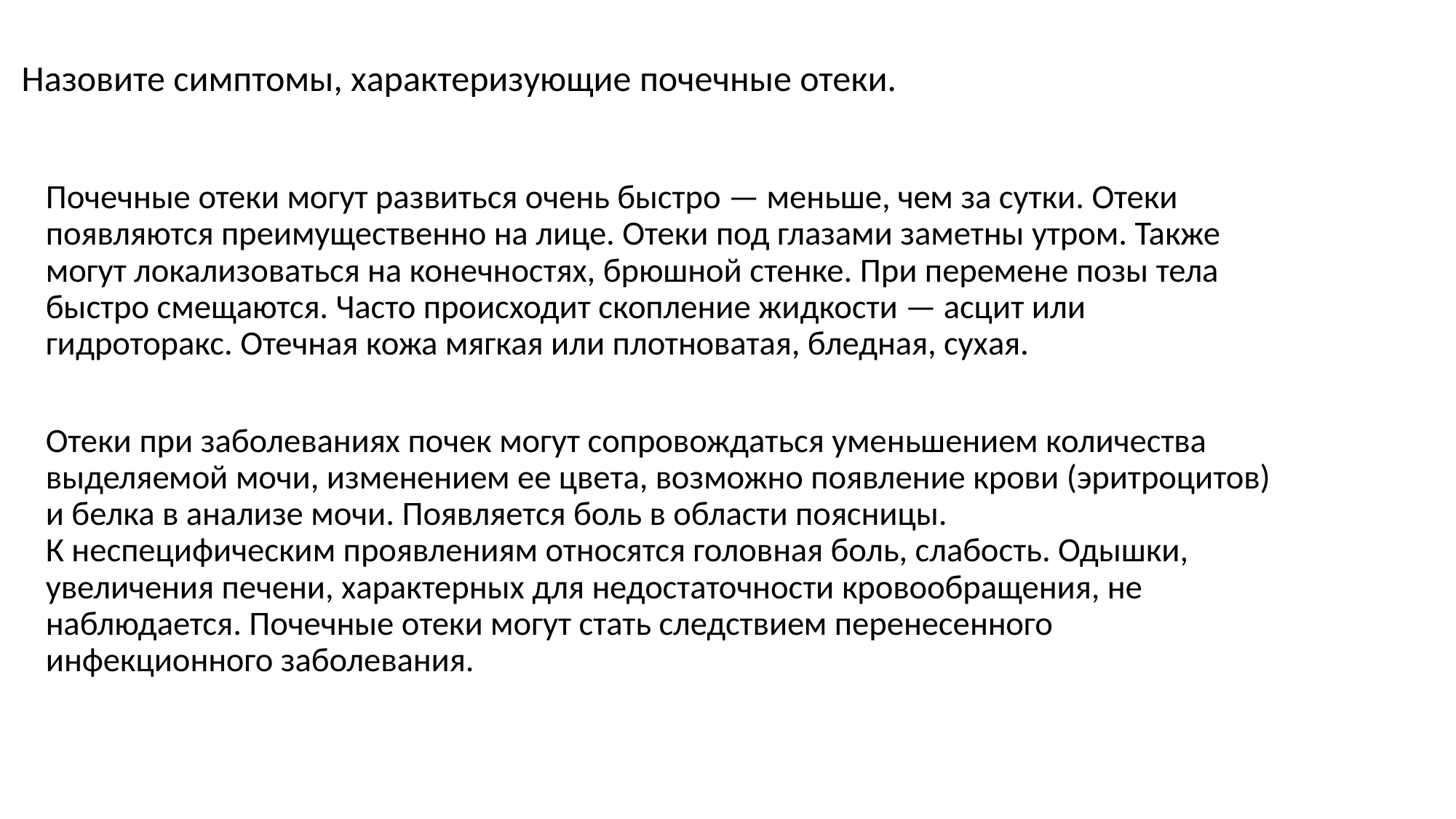

# Назовите симптомы, характеризующие почечные отеки.
Почечные отеки могут развиться очень быстро — меньше, чем за сутки. Отеки появляются преимущественно на лице. Отеки под глазами заметны утром. Также могут локализоваться на конечностях, брюшной стенке. При перемене позы тела быстро смещаются. Часто происходит скопление жидкости — асцит или гидроторакс. Отечная кожа мягкая или плотноватая, бледная, сухая.

Отеки при заболеваниях почек могут сопровождаться уменьшением количества выделяемой мочи, изменением ее цвета, возможно появление крови (эритроцитов) и белка в анализе мочи. Появляется боль в области поясницы.
К неспецифическим проявлениям относятся головная боль, слабость. Одышки, увеличения печени, характерных для недостаточности кровообращения, не наблюдается. Почечные отеки могут стать следствием перенесенного инфекционного заболевания.